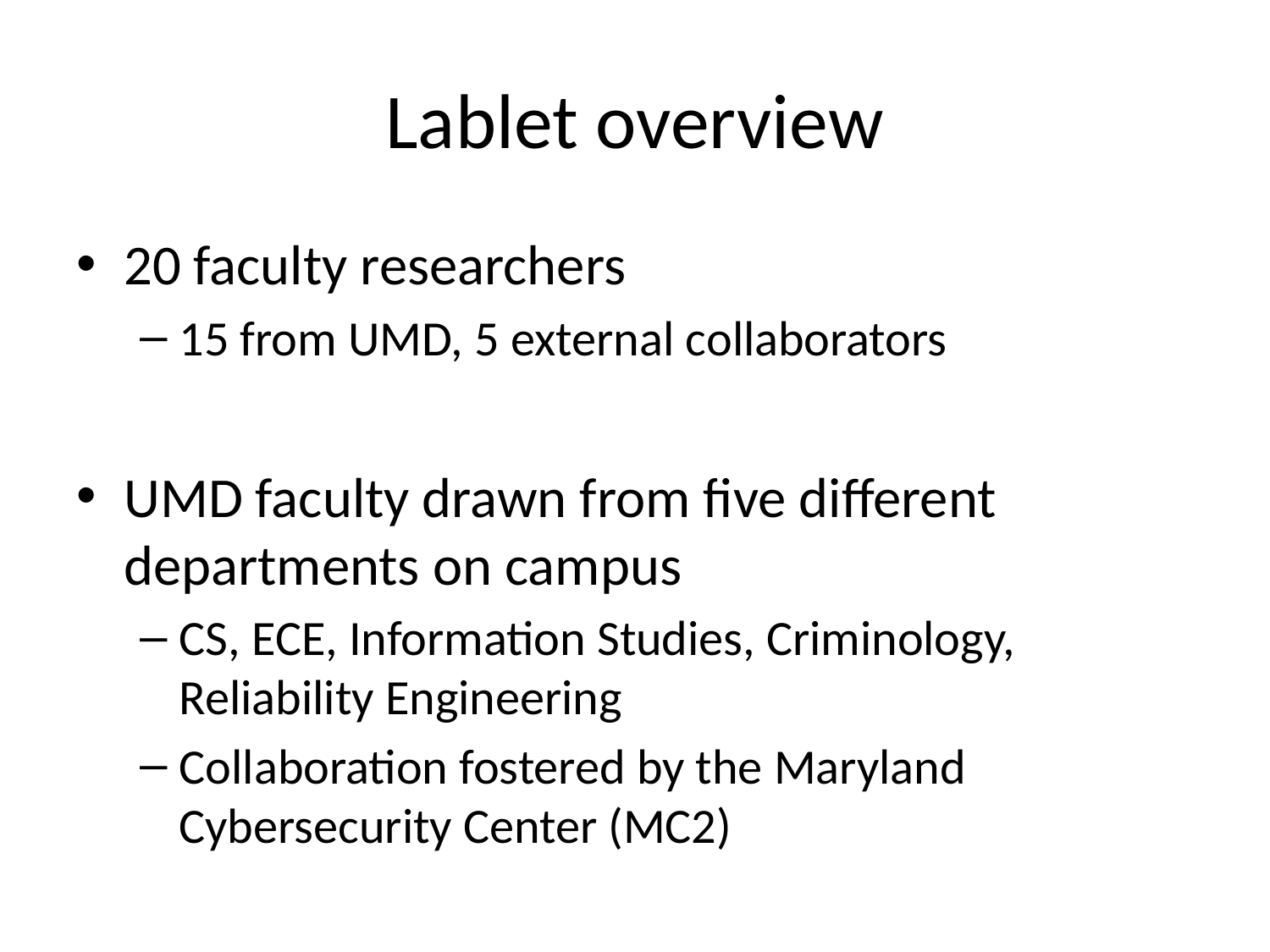

# Lablet overview
20 faculty researchers
15 from UMD, 5 external collaborators

UMD faculty drawn from five different departments on campus
CS, ECE, Information Studies, Criminology, Reliability Engineering
Collaboration fostered by the Maryland Cybersecurity Center (MC2)